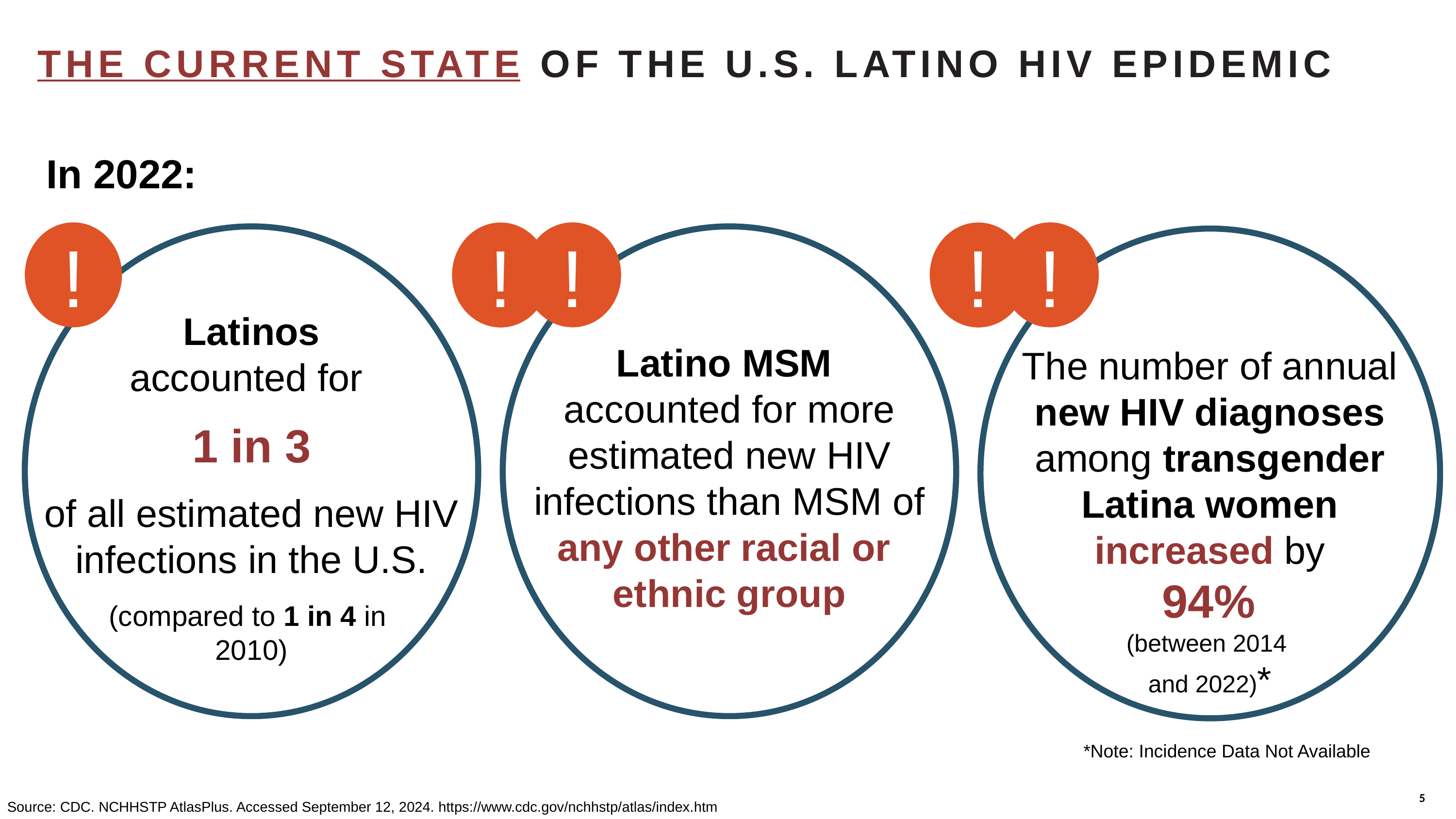

THE CURRENT STATE OF THE U.S. LATINO HIV EPIDEMIC
In 2022:
!
!
!
!
!

Latinos
accounted for

1 in 3

of all estimated new HIV infections in the U.S.

(compared to 1 in 4 in
2010)
Latino MSM
accounted for more estimated new HIV infections than MSM of any other racial or
ethnic group
The number of annual new HIV diagnoses among transgender Latina women increased by
 94%
(between 2014
and 2022)*
*Note: Incidence Data Not Available
5
Source: CDC. NCHHSTP AtlasPlus. Accessed September 12, 2024. https://www.cdc.gov/nchhstp/atlas/index.htm